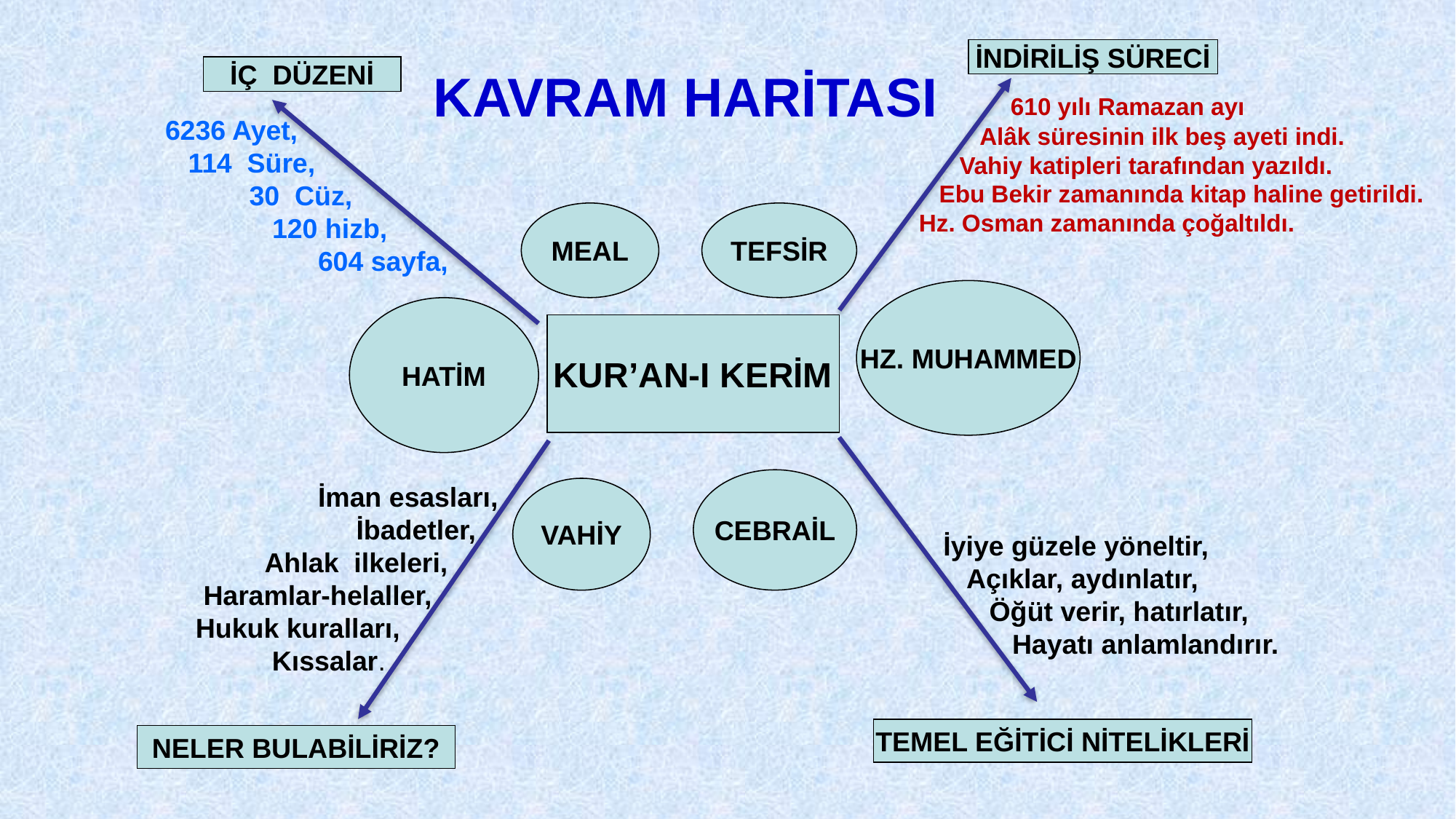

İNDİRİLİŞ SÜRECİ
KAVRAM HARİTASI
İÇ  DÜZENİ

            610 yılı Ramazan ayı
         Alâk süresinin ilk beş ayeti indi.
      Vahiy katipleri tarafından yazıldı.
   Ebu Bekir zamanında kitap haline getirildi.
Hz. Osman zamanında çoğaltıldı.

6236 Ayet,
   114  Süre,
           30  Cüz,
              120 hizb,
                    604 sayfa,

MEAL
TEFSİR
HZ. MUHAMMED
HATİM
KUR’AN-I KERİM

CEBRAİL
                    İman esasları,
                         İbadetler,
             Ahlak  ilkeleri,
     Haramlar-helaller,
    Hukuk kuralları,
              Kıssalar.
VAHİY
   İyiye güzele yöneltir,
      Açıklar, aydınlatır,
         Öğüt verir, hatırlatır,
            Hayatı anlamlandırır.
TEMEL EĞİTİCİ NİTELİKLERİ
NELER BULABİLİRİZ?